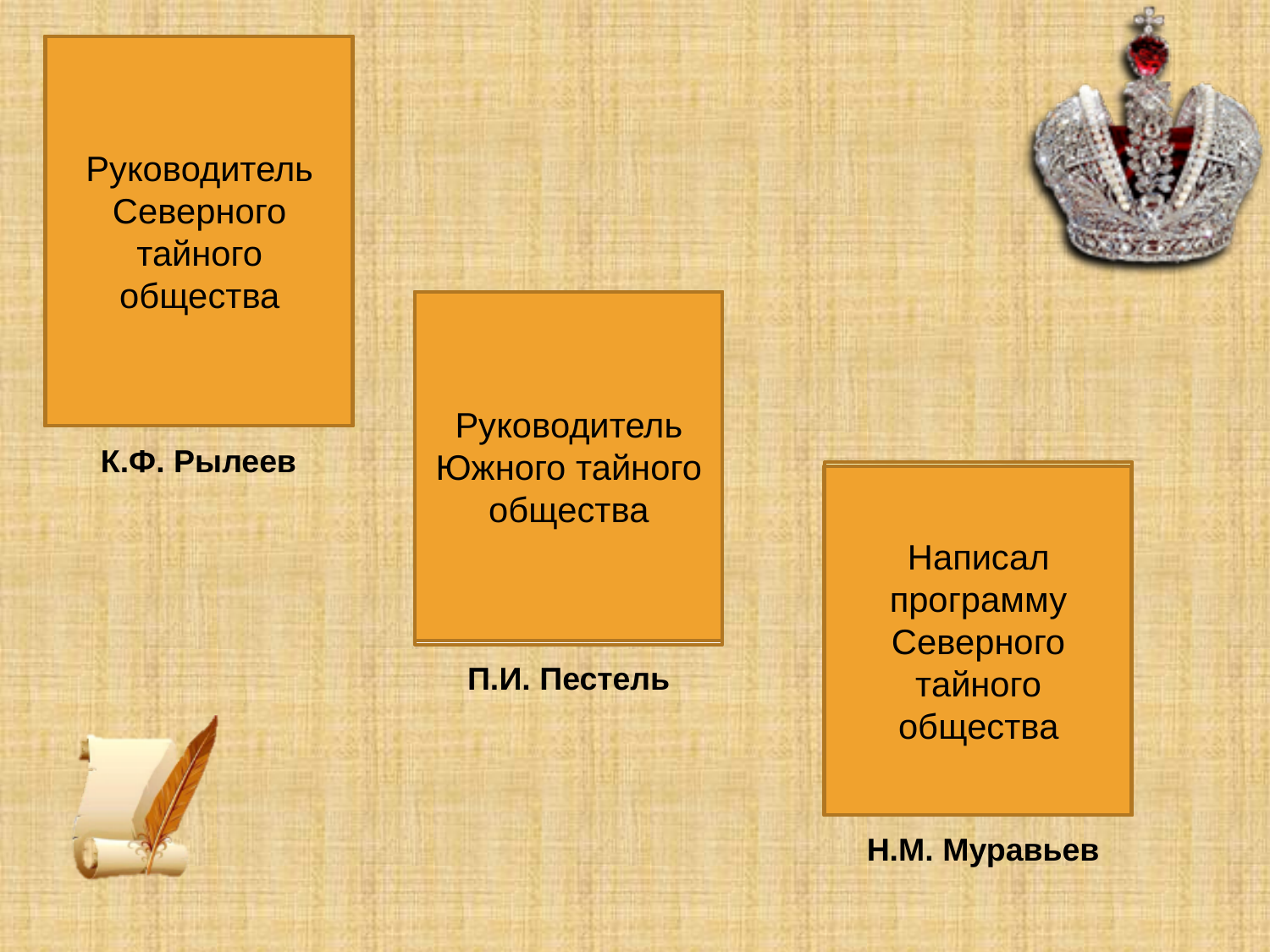

К.Ф. Рылеев

Руководитель Северного тайного общества

П.И. Пестель
Руководитель Южного тайного общества

 Н.М. Муравьев

Написал программу Северного тайного общества